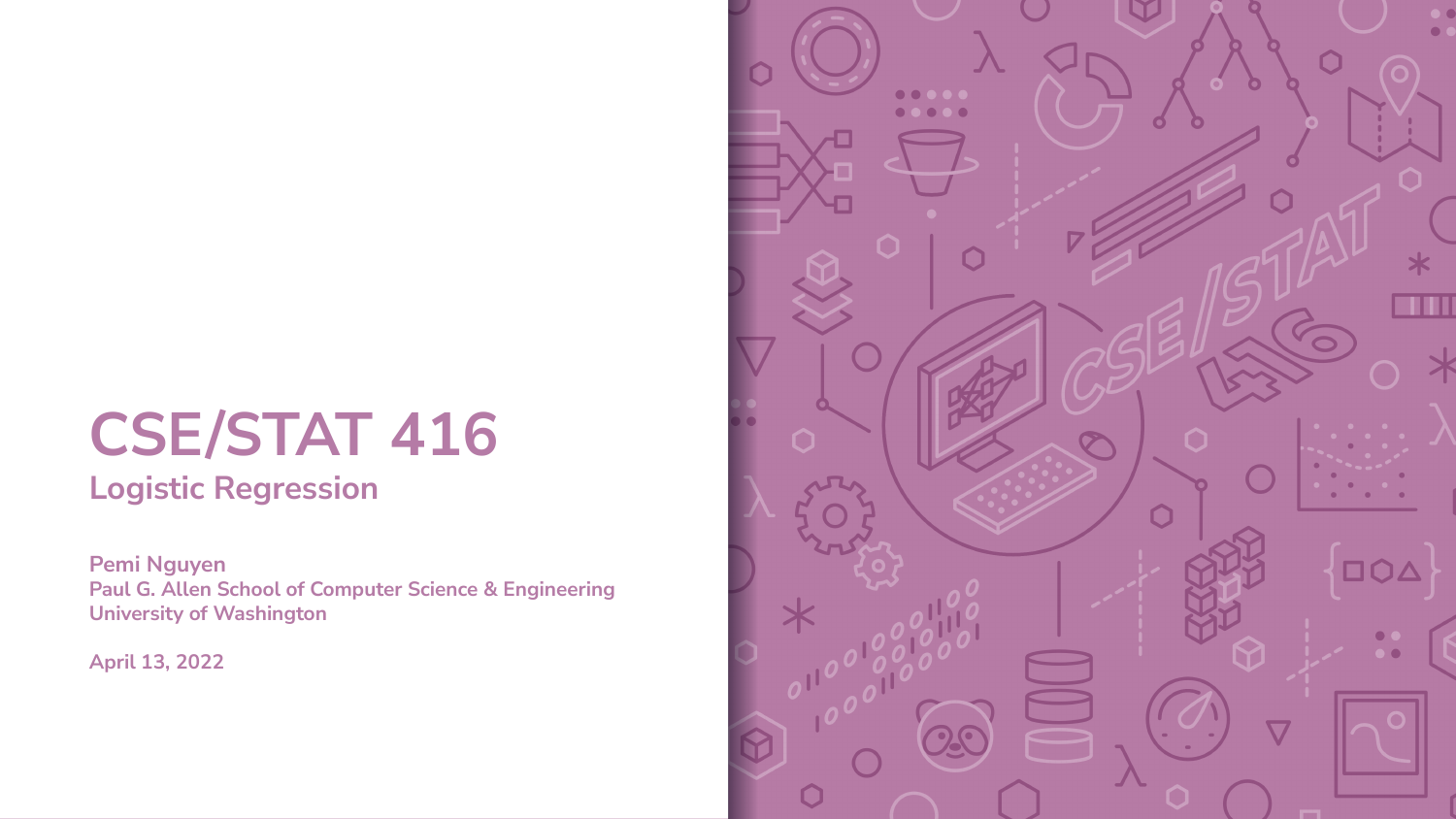

# CSE/STAT 416 Logistic Regression Pemi Nguyen Paul G. Allen School of Computer Science & Engineering University of Washington April 13, 2022